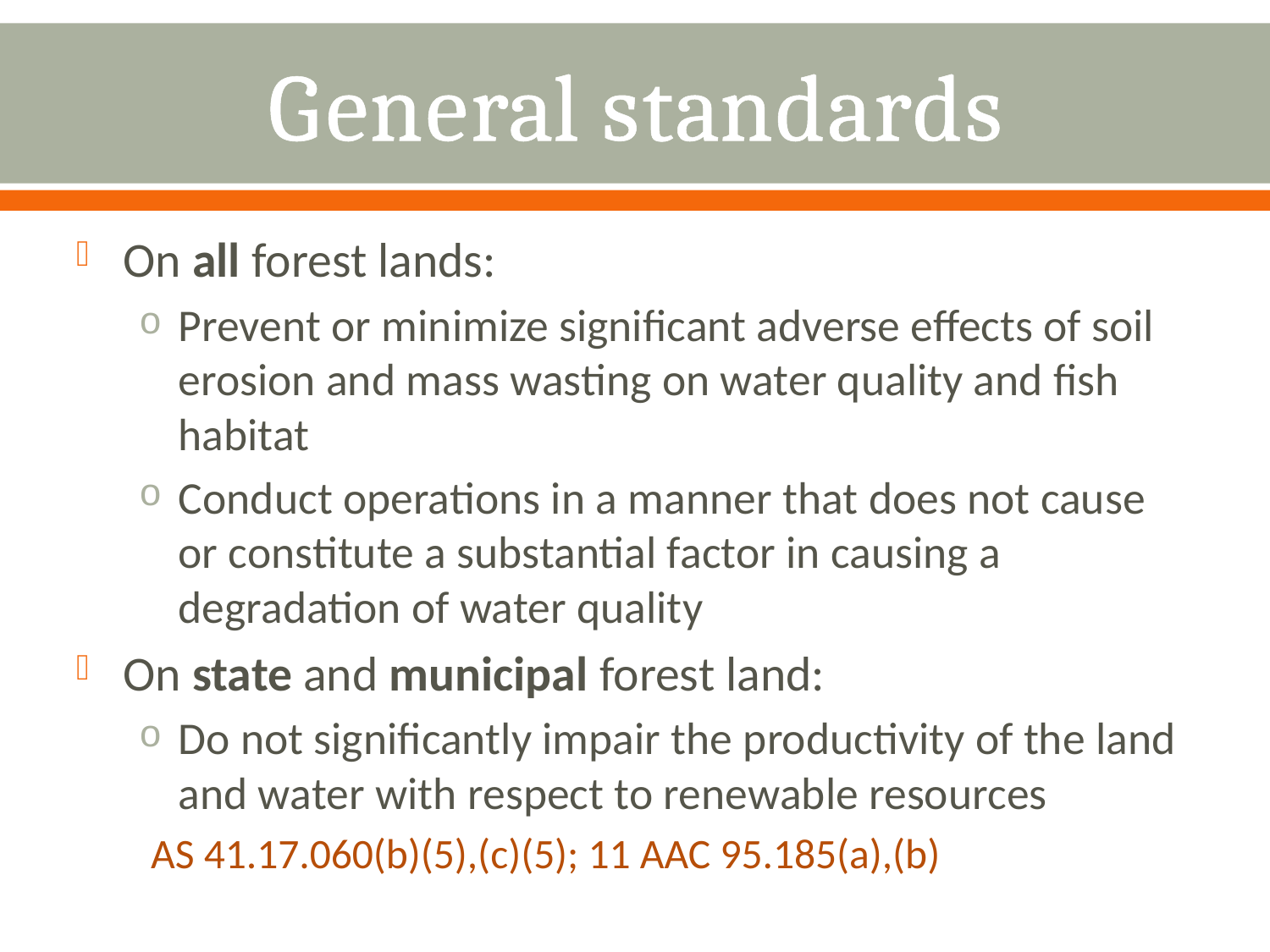

# General standards
On all forest lands:
Prevent or minimize significant adverse effects of soil erosion and mass wasting on water quality and fish habitat
Conduct operations in a manner that does not cause or constitute a substantial factor in causing a degradation of water quality
On state and municipal forest land:
Do not significantly impair the productivity of the land and water with respect to renewable resources
		       AS 41.17.060(b)(5),(c)(5); 11 AAC 95.185(a),(b)